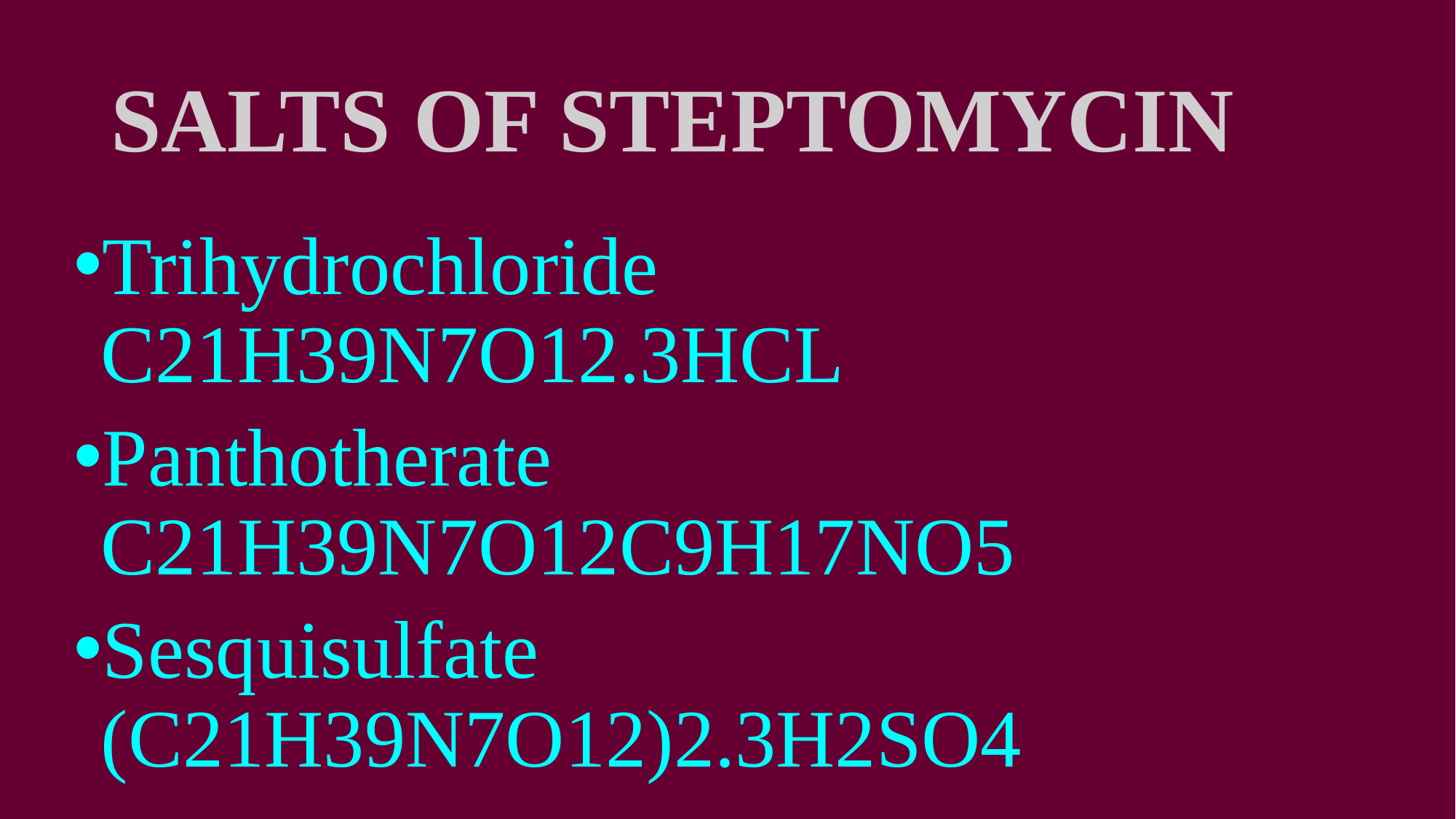

# SALTS OF STEPTOMYCIN
Trihydrochloride C21H39N7O12.3HCL
Panthotherate  C21H39N7O12C9H17NO5
Sesquisulfate (C21H39N7O12)2.3H2SO4